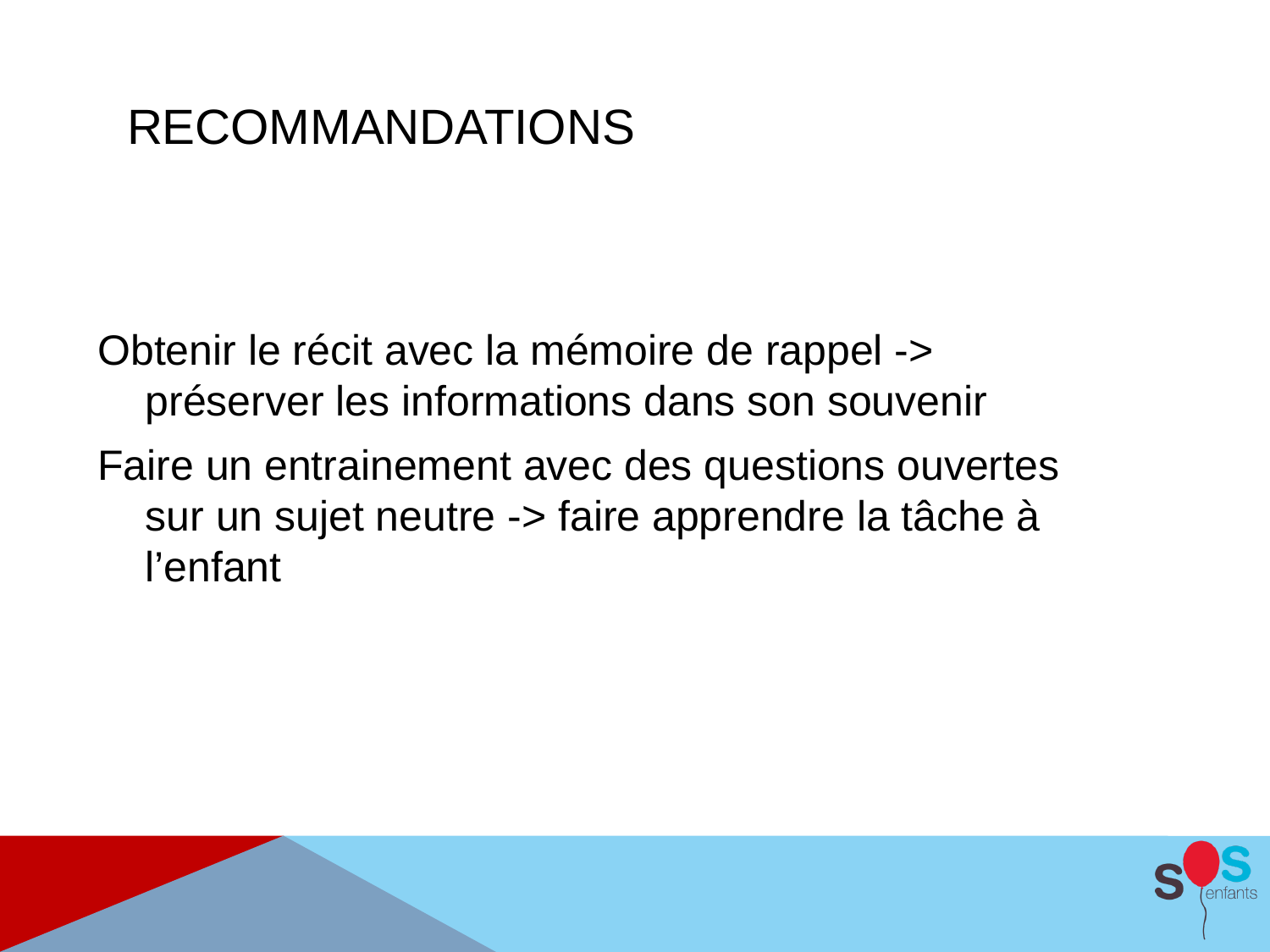

# recommandations
Obtenir le récit avec la mémoire de rappel -> préserver les informations dans son souvenir
Faire un entrainement avec des questions ouvertes sur un sujet neutre -> faire apprendre la tâche à l’enfant